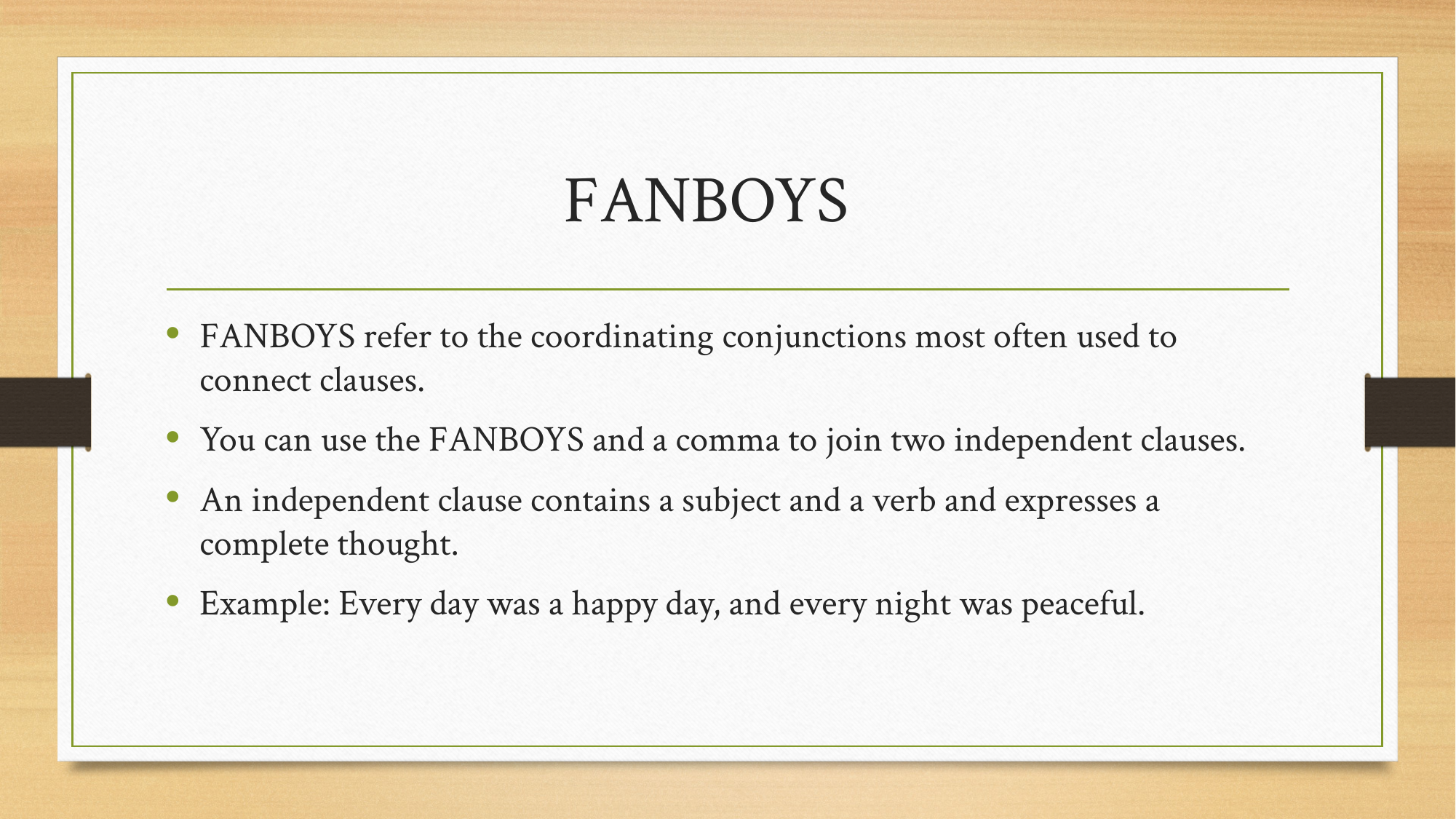

# FANBOYS
FANBOYS refer to the coordinating conjunctions most often used to connect clauses.
You can use the FANBOYS and a comma to join two independent clauses.
An independent clause contains a subject and a verb and expresses a complete thought.
Example: Every day was a happy day, and every night was peaceful.